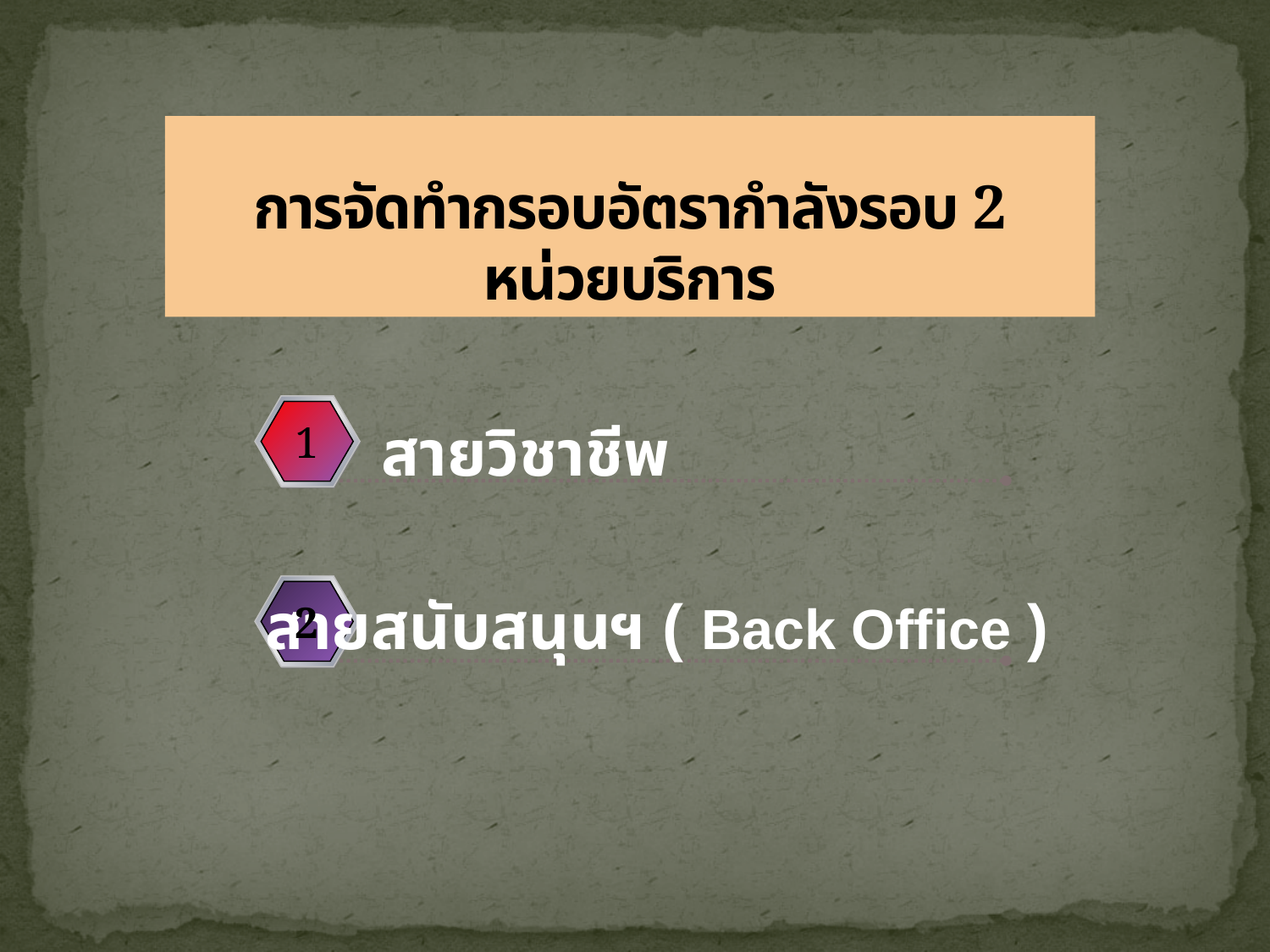

# การจัดทำกรอบอัตรากำลังรอบ 2 หน่วยบริการ

สายวิชาชีพ
1

สายสนับสนุนฯ ( Back Office )
2